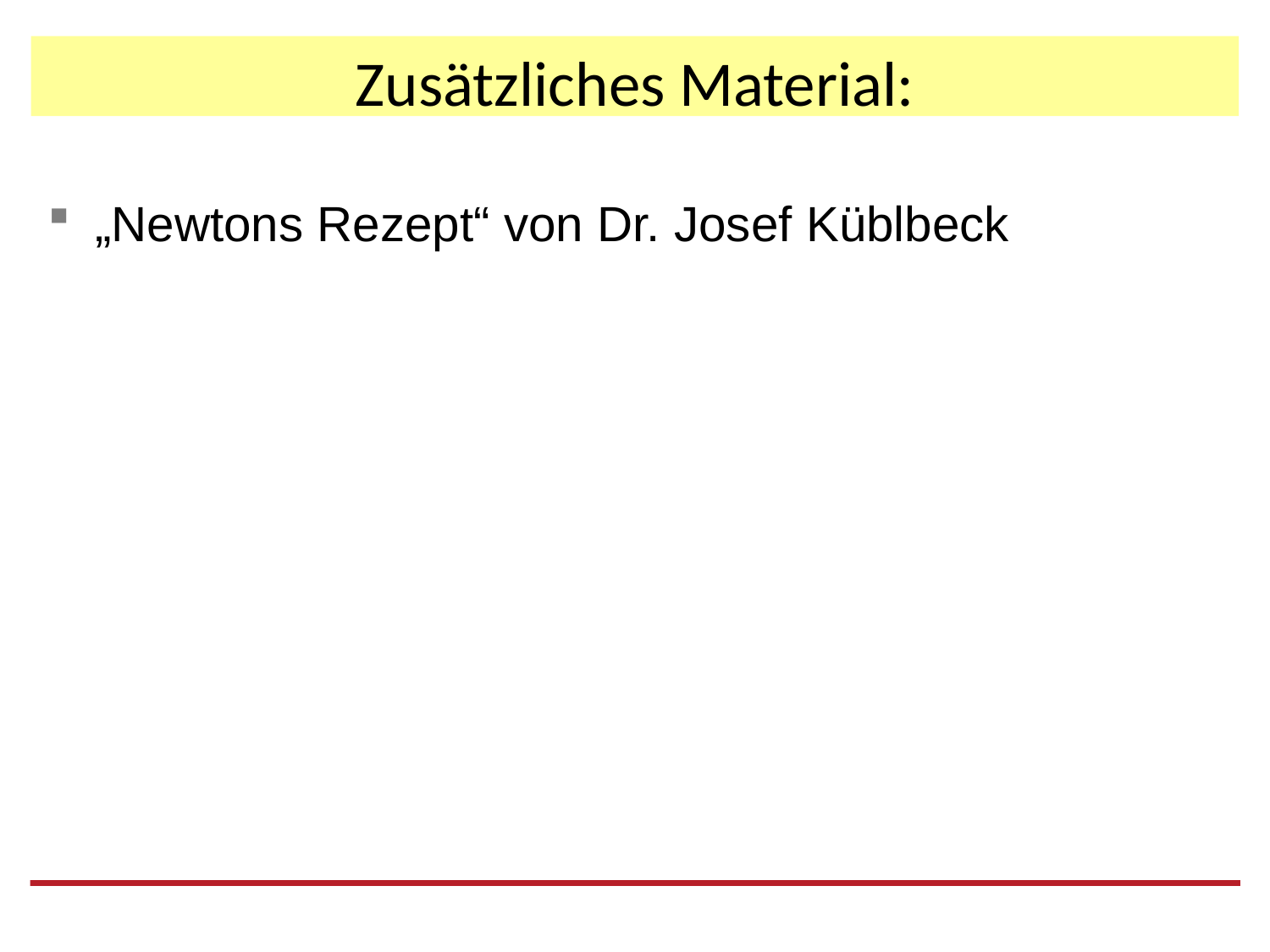

# Zusätzliches Material:
„Newtons Rezept“ von Dr. Josef Küblbeck